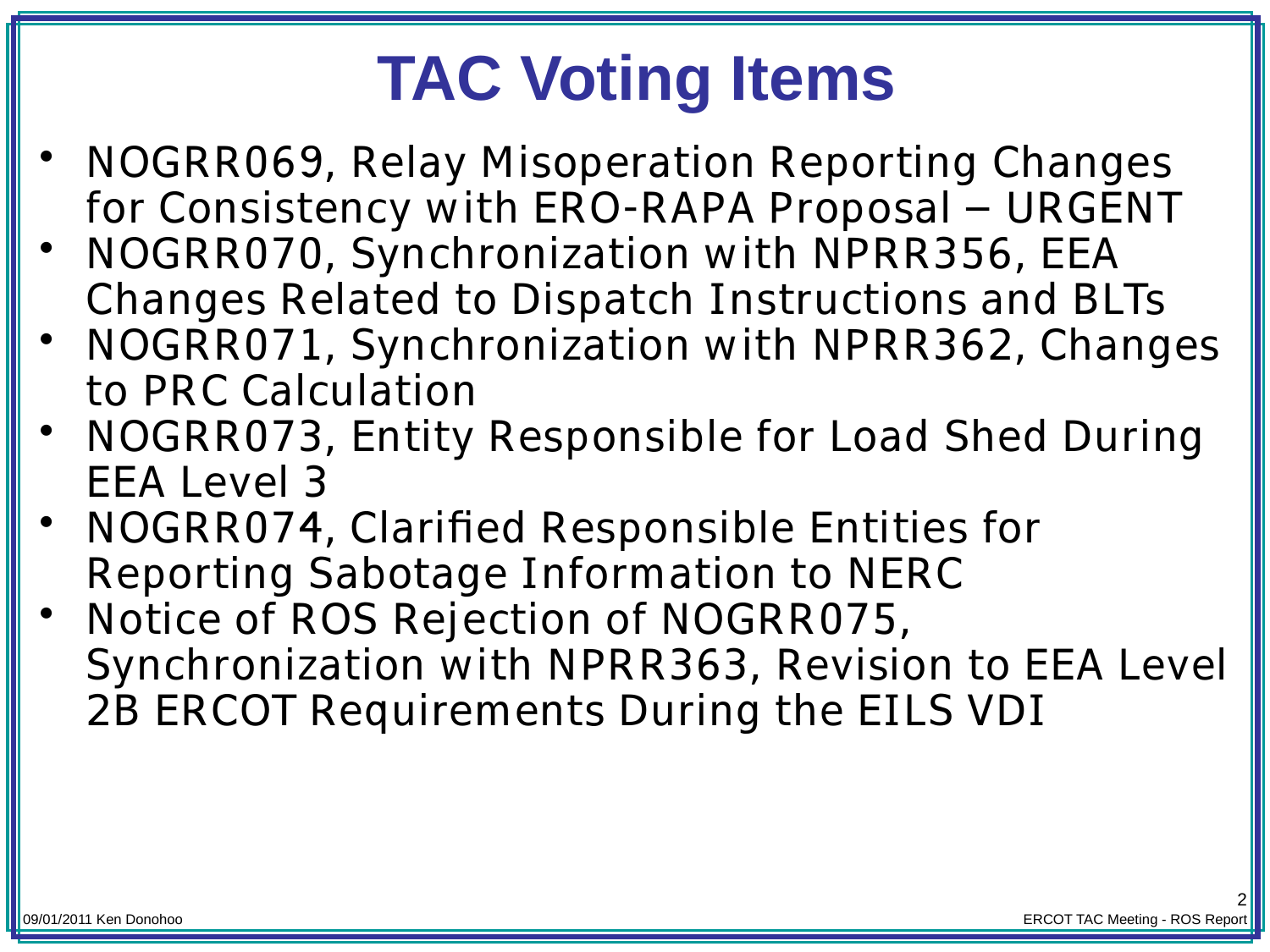

# TAC Voting Items
NOGRR069, Relay Misoperation Reporting Changes for Consistency with ERO-RAPA Proposal – URGENT
NOGRR070, Synchronization with NPRR356, EEA Changes Related to Dispatch Instructions and BLTs
NOGRR071, Synchronization with NPRR362, Changes to PRC Calculation
NOGRR073, Entity Responsible for Load Shed During EEA Level 3
NOGRR074, Clarified Responsible Entities for Reporting Sabotage Information to NERC
Notice of ROS Rejection of NOGRR075, Synchronization with NPRR363, Revision to EEA Level 2B ERCOT Requirements During the EILS VDI
2
09/01/2011 Ken Donohoo
ERCOT TAC Meeting - ROS Report